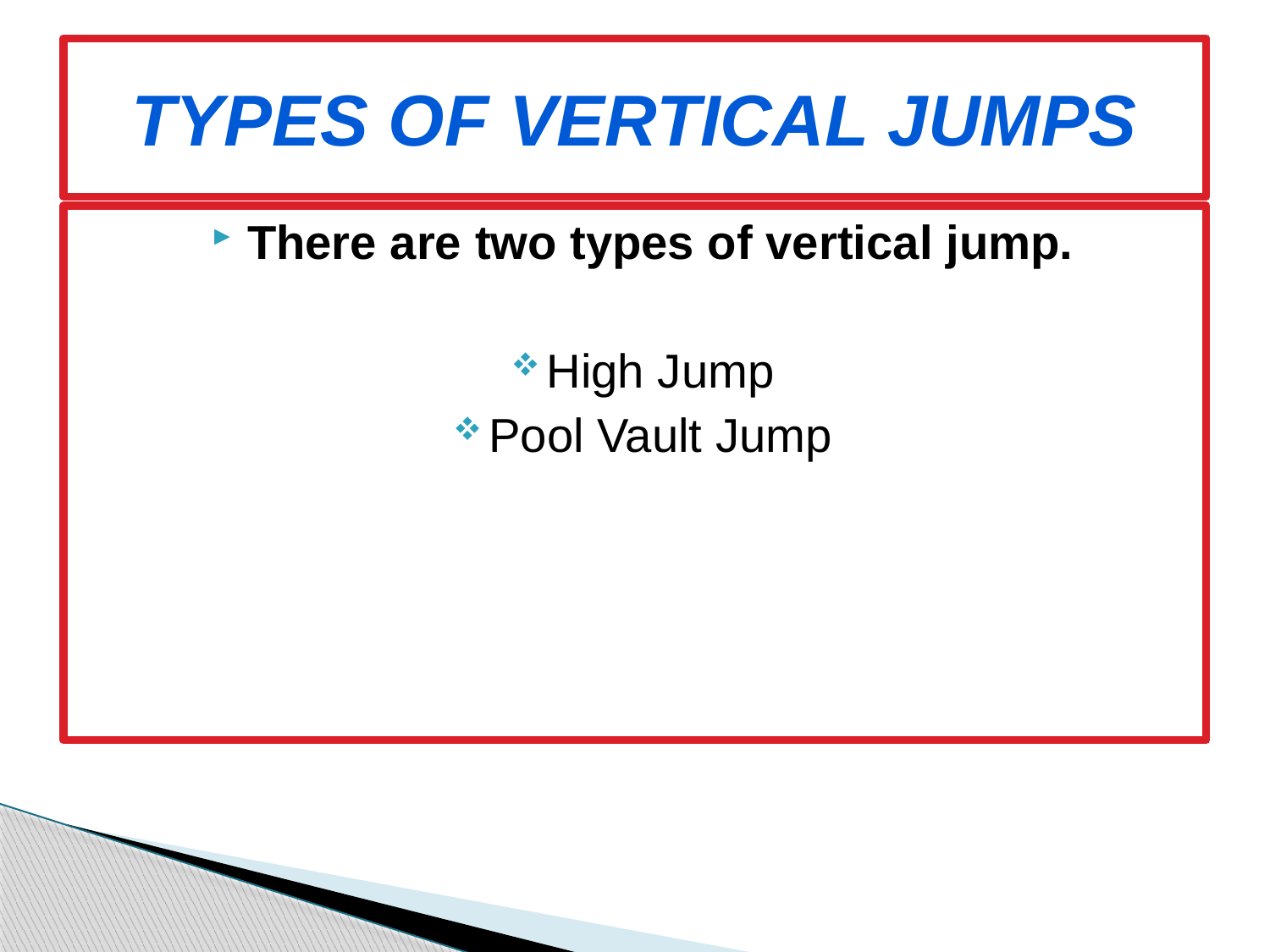

# Types of Vertical Jumps
There are two types of vertical jump.

High Jump
Pool Vault Jump